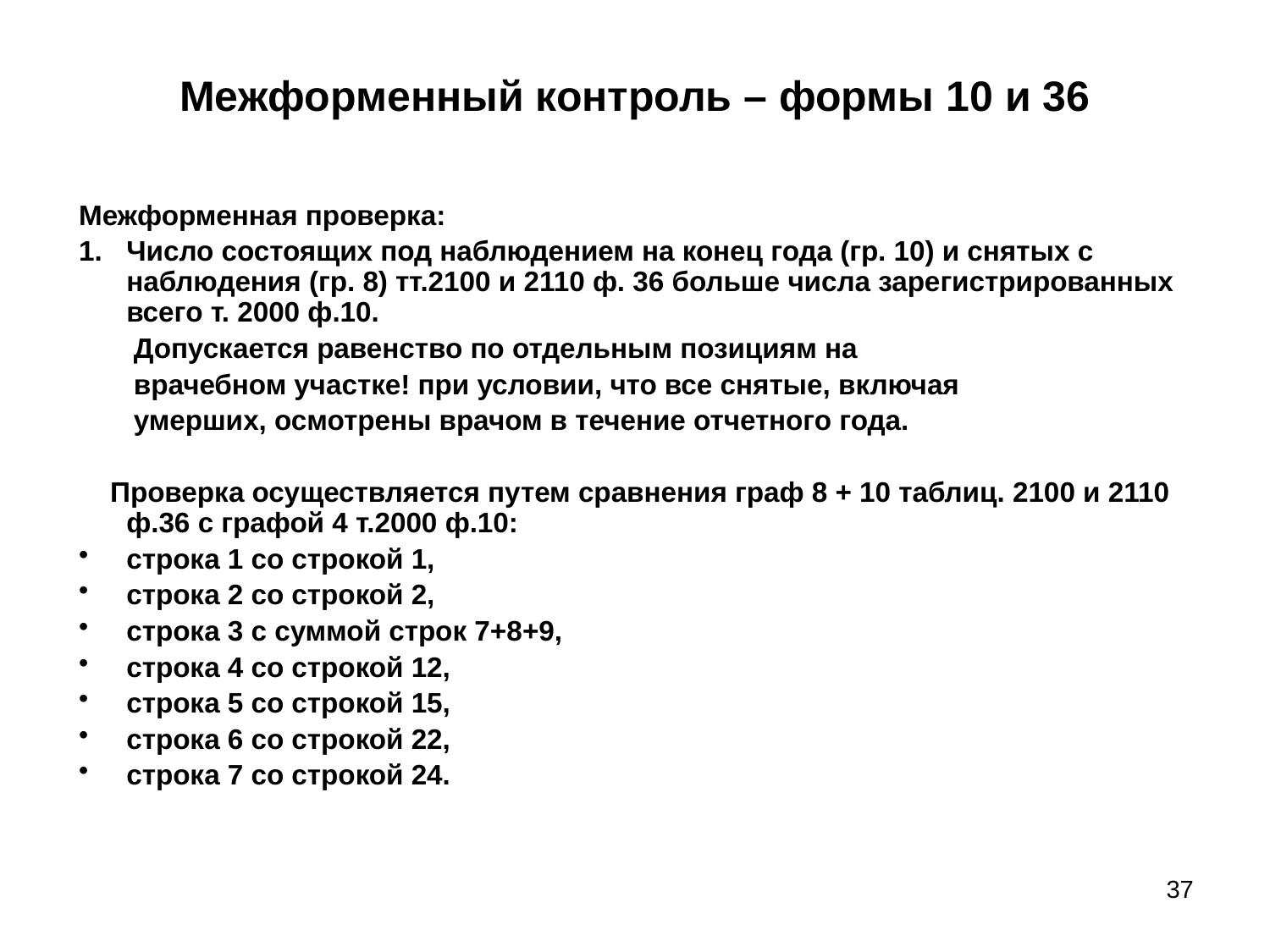

Межформенный контроль – формы 10 и 36
Межформенная проверка:
Число состоящих под наблюдением на конец года (гр. 10) и снятых с наблюдения (гр. 8) тт.2100 и 2110 ф. 36 больше числа зарегистрированных всего т. 2000 ф.10.
       Допускается равенство по отдельным позициям на
       врачебном участке! при условии, что все снятые, включая
       умерших, осмотрены врачом в течение отчетного года.

    Проверка осуществляется путем сравнения граф 8 + 10 таблиц. 2100 и 2110 ф.36 с графой 4 т.2000 ф.10:
строка 1 со строкой 1,
строка 2 со строкой 2,
строка 3 с суммой строк 7+8+9,
строка 4 со строкой 12,
строка 5 со строкой 15,
строка 6 со строкой 22,
строка 7 со строкой 24.
37